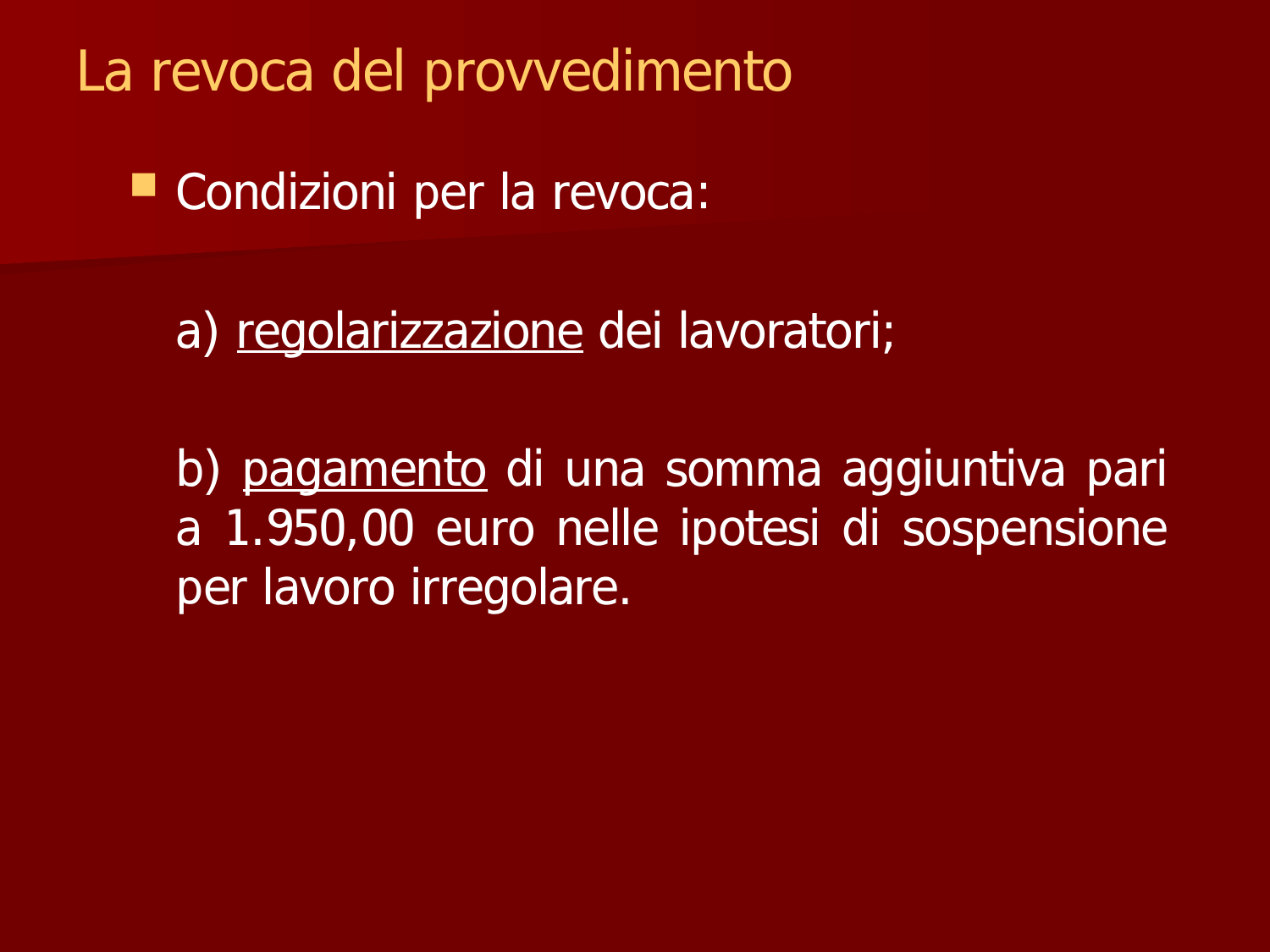

# La revoca del provvedimento
Condizioni per la revoca:

	a) regolarizzazione dei lavoratori;

	b) pagamento di una somma aggiuntiva pari a 1.950,00 euro nelle ipotesi di sospensione per lavoro irregolare.